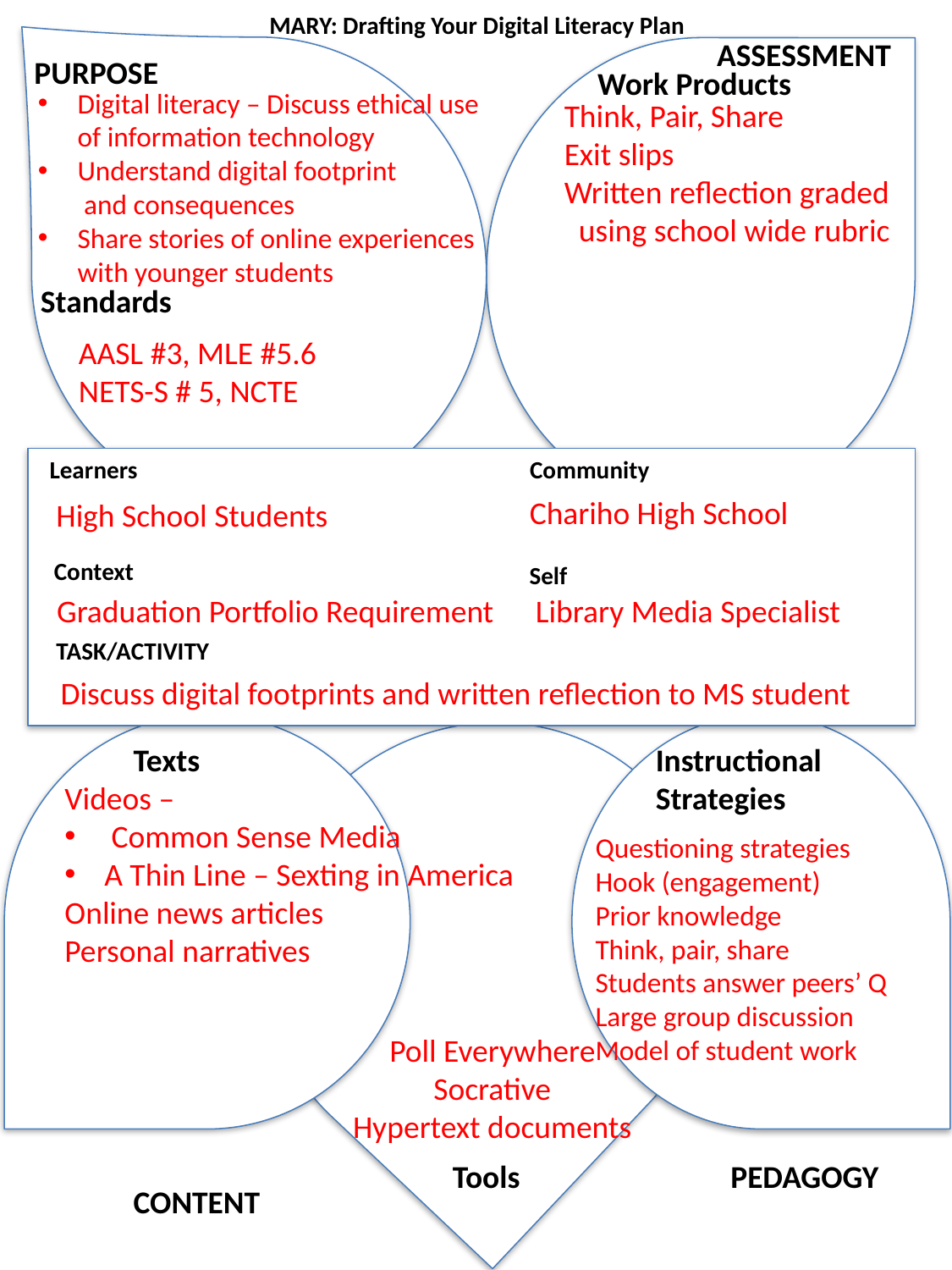

# MARY: Drafting Your Digital Literacy Plan
ASSESSMENT

PURPOSE
Work Products
Digital literacy – Discuss ethical use of information technology
Understand digital footprint
 and consequences
Share stories of online experiences with younger students

Think, Pair, Share
Exit slips
Written reflection graded
  using school wide rubric
Standards
AASL #3, MLE #5.6
NETS-S # 5, NCTE
Community

Learners
Chariho High School
High School Students
Context
Self
Graduation Portfolio Requirement
Library Media Specialist
TASK/ACTIVITY
Discuss digital footprints and written reflection to MS student

Texts
Instructional Strategies
Videos –
 Common Sense Media
A Thin Line – Sexting in America
Online news articles
Personal narratives
Questioning strategies
Hook (engagement)
Prior knowledge
Think, pair, share
Students answer peers’ Q
Large group discussion
Model of student work

Poll Everywhere
Socrative
Hypertext documents
Tools
PEDAGOGY
CONTENT